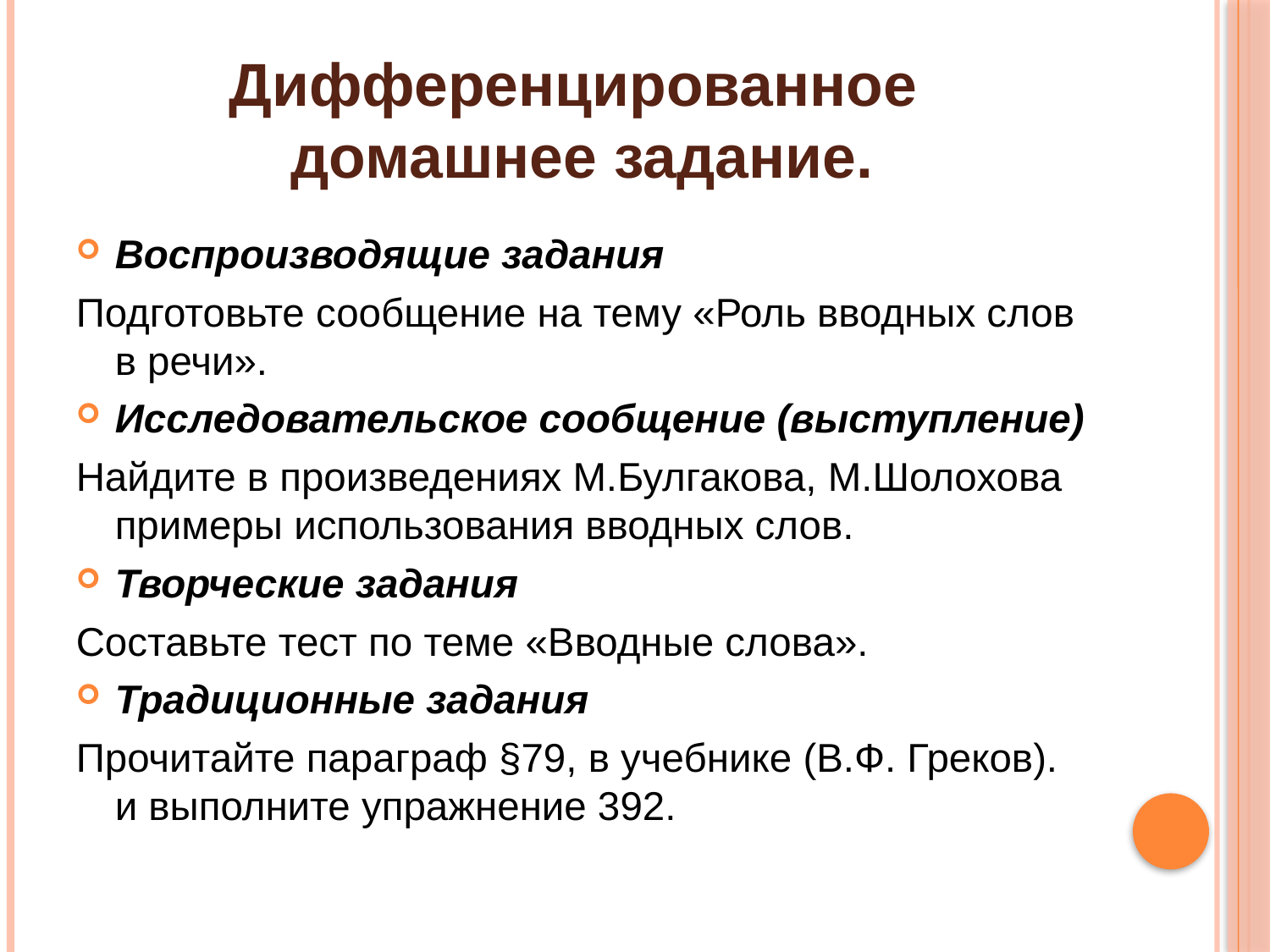

# Дифференцированное домашнее задание.
Воспроизводящие задания
Подготовьте сообщение на тему «Роль вводных слов в речи».
Исследовательское сообщение (выступление)
Найдите в произведениях М.Булгакова, М.Шолохова примеры использования вводных слов.
Творческие задания
Составьте тест по теме «Вводные слова».
Традиционные задания
Прочитайте параграф §79, в учебнике (В.Ф. Греков). и выполните упражнение 392.